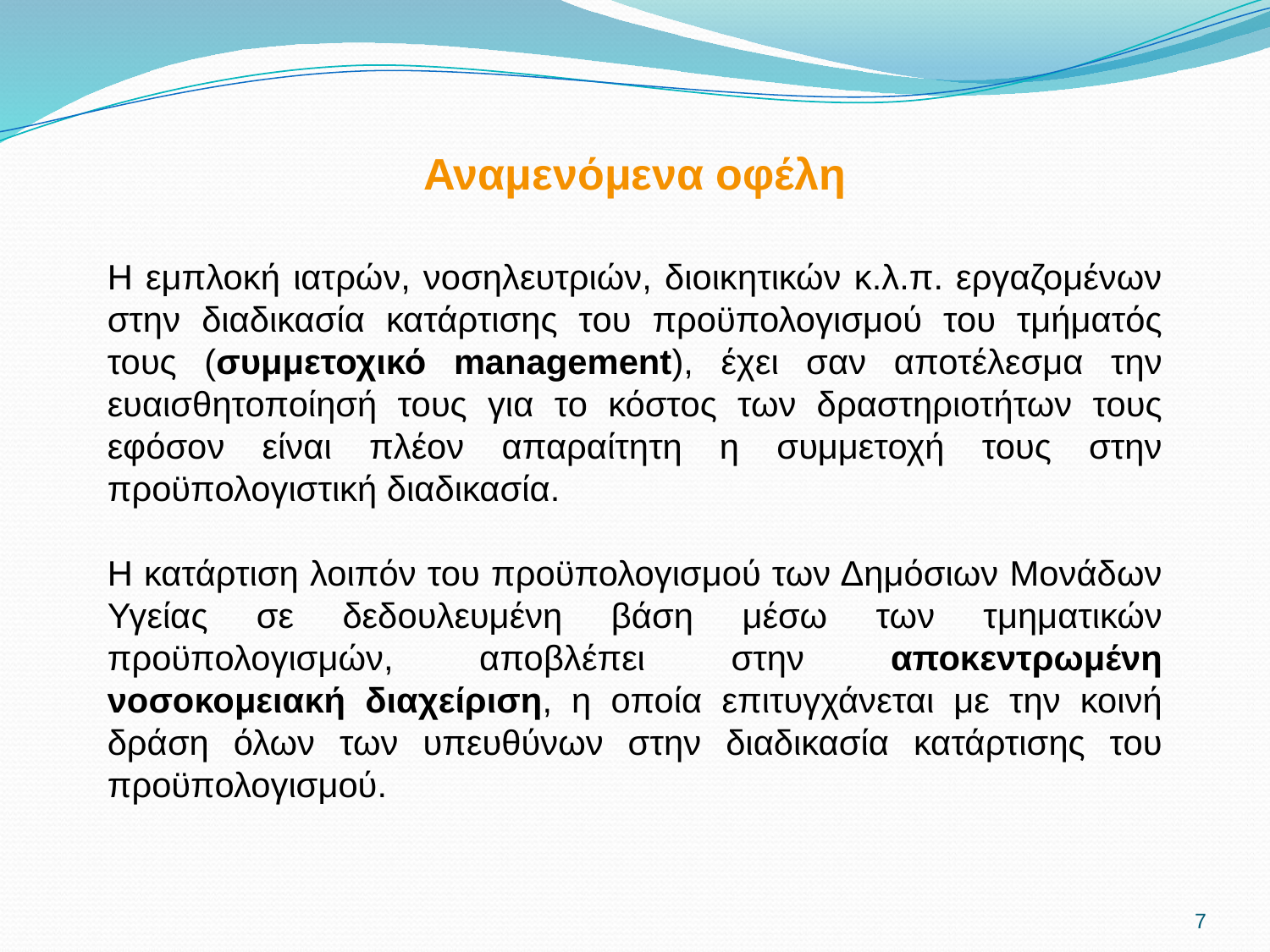

Αναμενόμενα οφέλη

Η εμπλοκή ιατρών, νοσηλευτριών, διοικητικών κ.λ.π. εργαζομένων στην διαδικασία κατάρτισης του προϋπολογισμού του τμήματός τους (συμμετοχικό management), έχει σαν αποτέλεσμα την ευαισθητοποίησή τους για το κόστος των δραστηριοτήτων τους εφόσον είναι πλέον απαραίτητη η συμμετοχή τους στην προϋπολογιστική διαδικασία.

Η κατάρτιση λοιπόν του προϋπολογισμού των Δημόσιων Μονάδων Υγείας σε δεδουλευμένη βάση μέσω των τμηματικών προϋπολογισμών, αποβλέπει στην αποκεντρωμένη νοσοκομειακή διαχείριση, η οποία επιτυγχάνεται με την κοινή δράση όλων των υπευθύνων στην διαδικασία κατάρτισης του προϋπολογισμού.
7